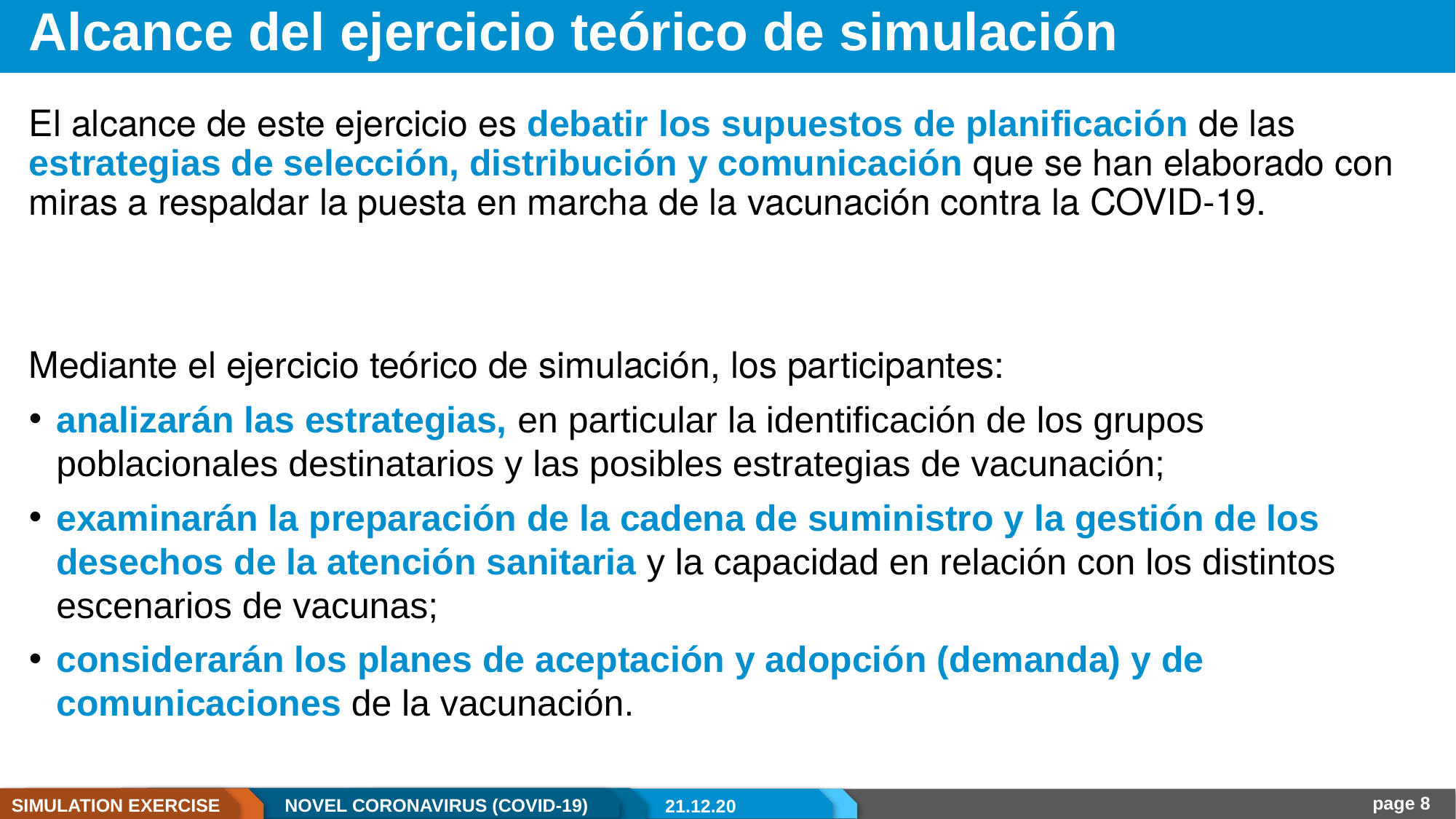

# Alcance del ejercicio teórico de simulación
El alcance de este ejercicio es debatir los supuestos de planificación de las estrategias de selección, distribución y comunicación que se han elaborado con miras a respaldar la puesta en marcha de la vacunación contra la COVID-19.

Mediante el ejercicio teórico de simulación, los participantes:
analizarán las estrategias, en particular la identificación de los grupos poblacionales destinatarios y las posibles estrategias de vacunación;
examinarán la preparación de la cadena de suministro y la gestión de los desechos de la atención sanitaria y la capacidad en relación con los distintos escenarios de vacunas;
considerarán los planes de aceptación y adopción (demanda) y de comunicaciones de la vacunación.
21.12.20